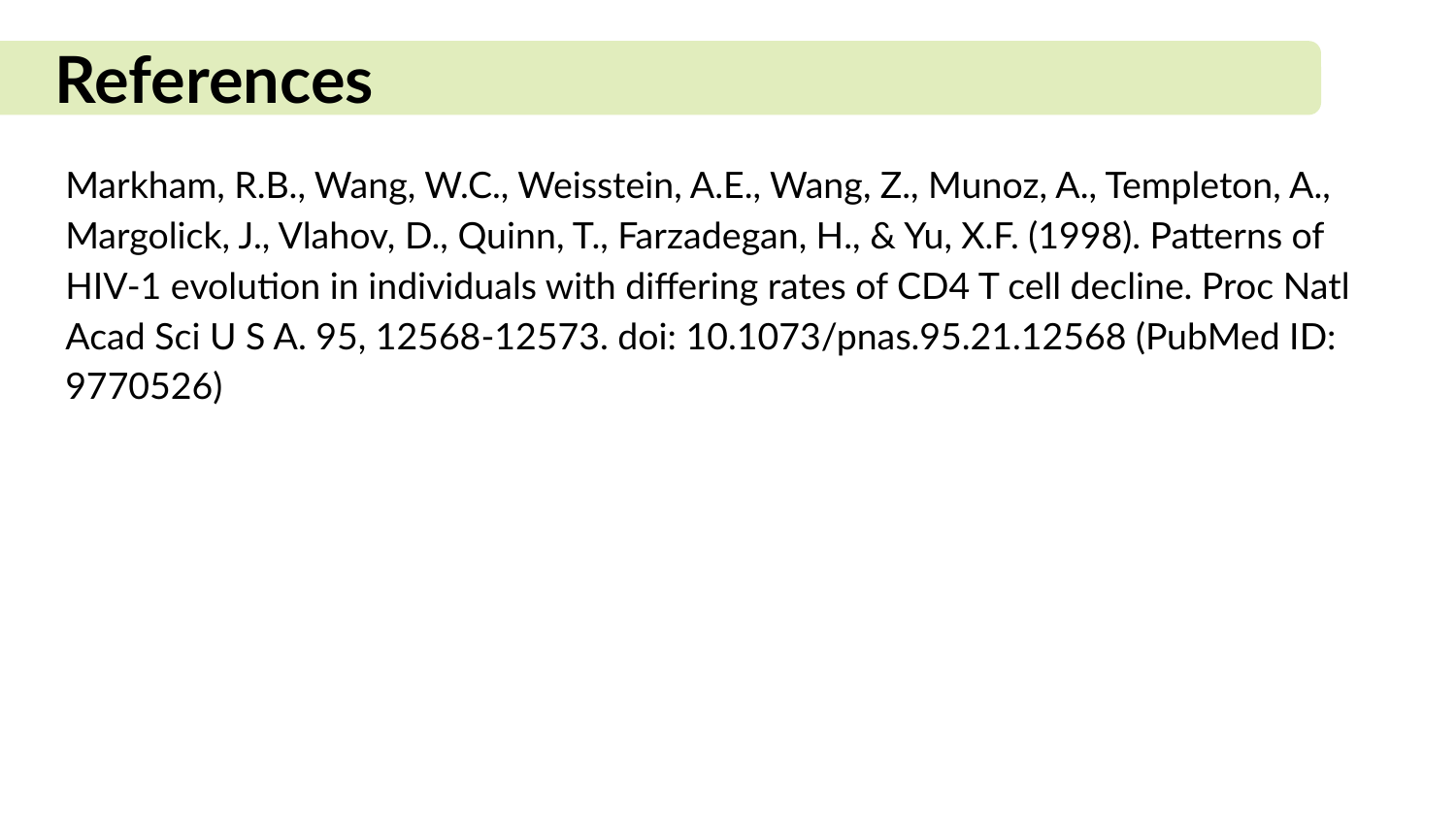

# References
Markham, R.B., Wang, W.C., Weisstein, A.E., Wang, Z., Munoz, A., Templeton, A., Margolick, J., Vlahov, D., Quinn, T., Farzadegan, H., & Yu, X.F. (1998). Patterns of HIV-1 evolution in individuals with differing rates of CD4 T cell decline. Proc Natl Acad Sci U S A. 95, 12568-12573. doi: 10.1073/pnas.95.21.12568 (PubMed ID: 9770526)